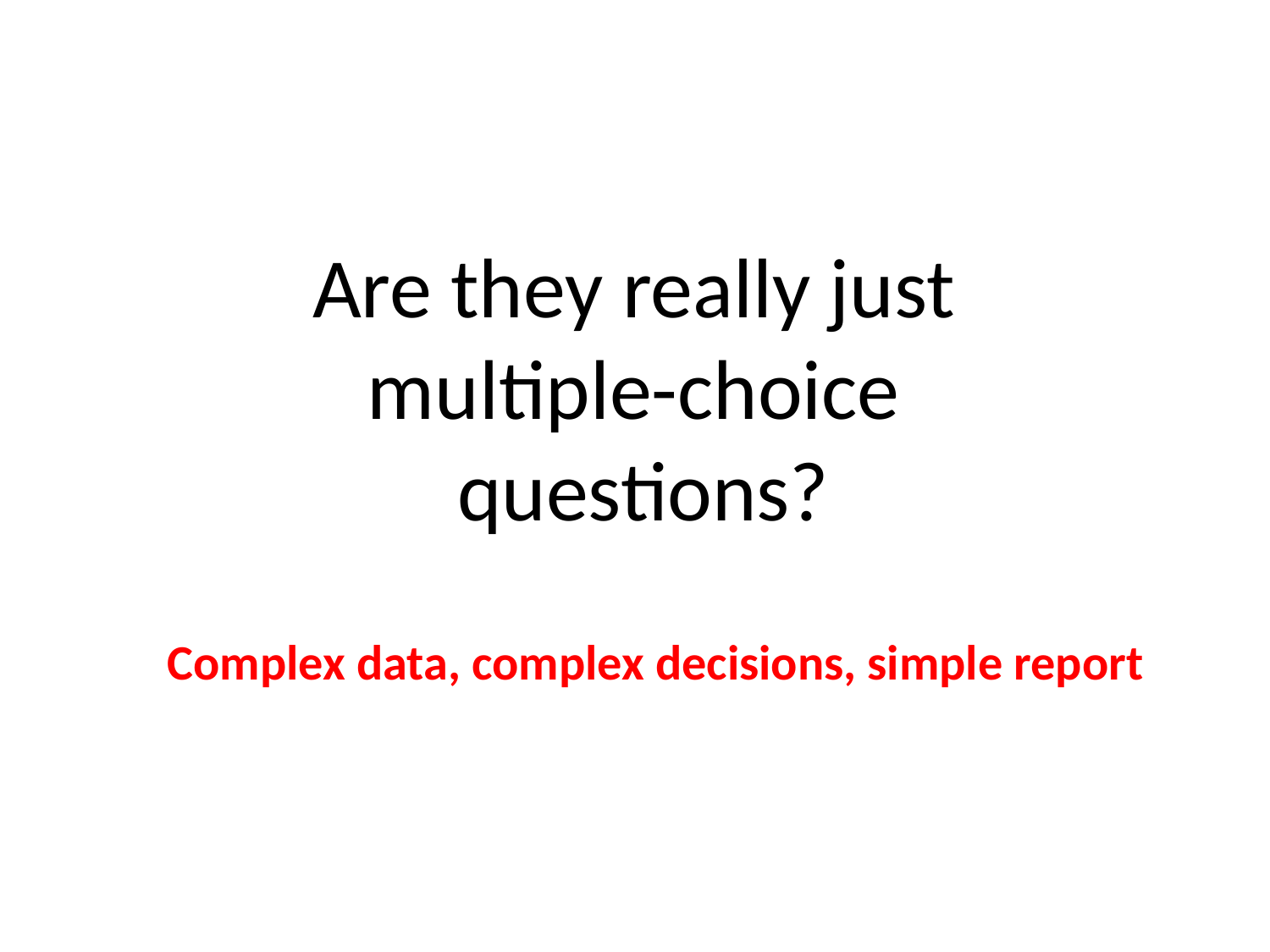

# Are they really just multiple-choice questions?
Complex data, complex decisions, simple report